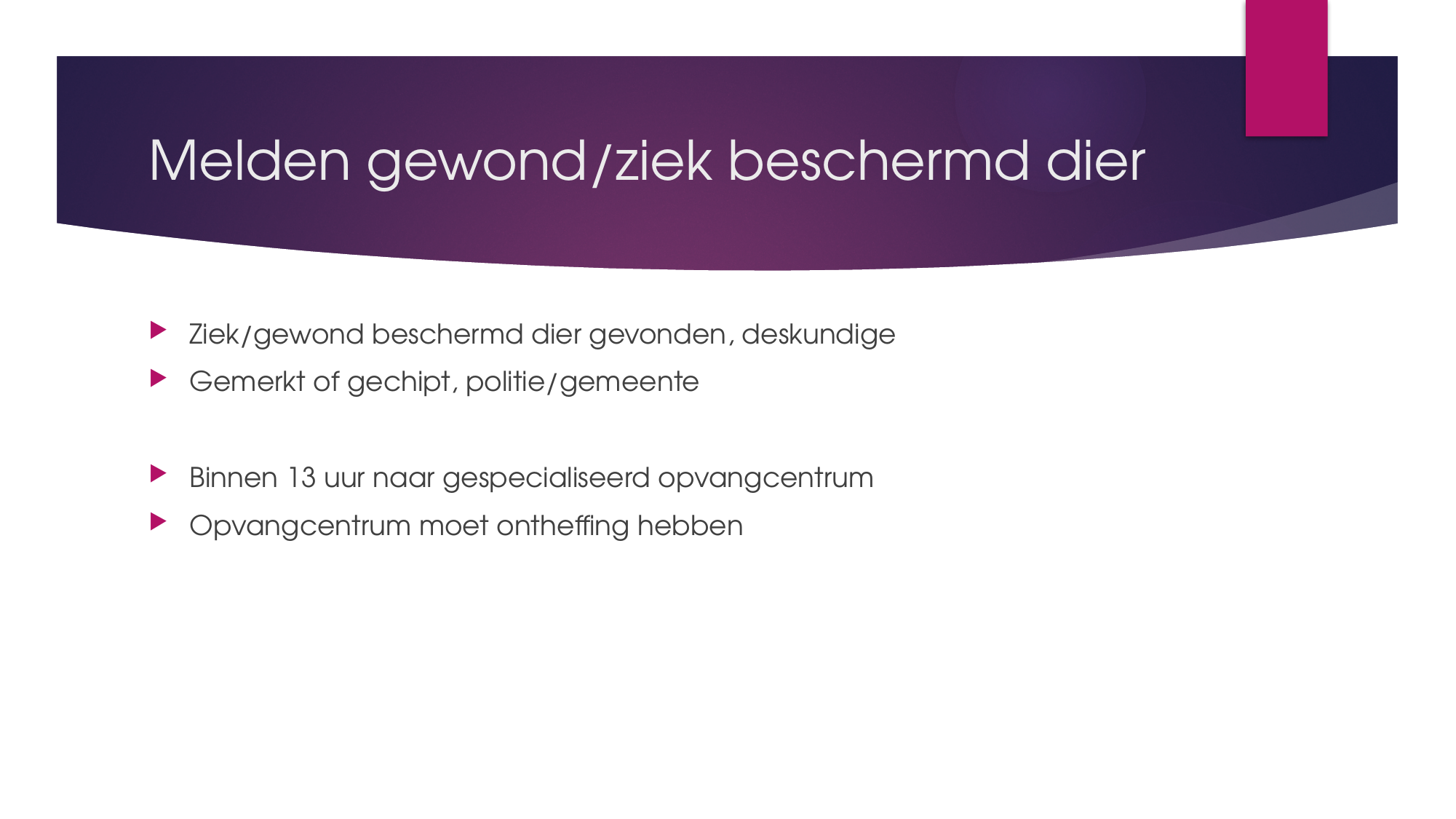

# Melden gewond/ziek beschermd dier
Ziek/gewond beschermd dier gevonden, deskundige
Gemerkt of gechipt, politie/gemeente

Binnen 13 uur naar gespecialiseerd opvangcentrum
Opvangcentrum moet ontheffing hebben